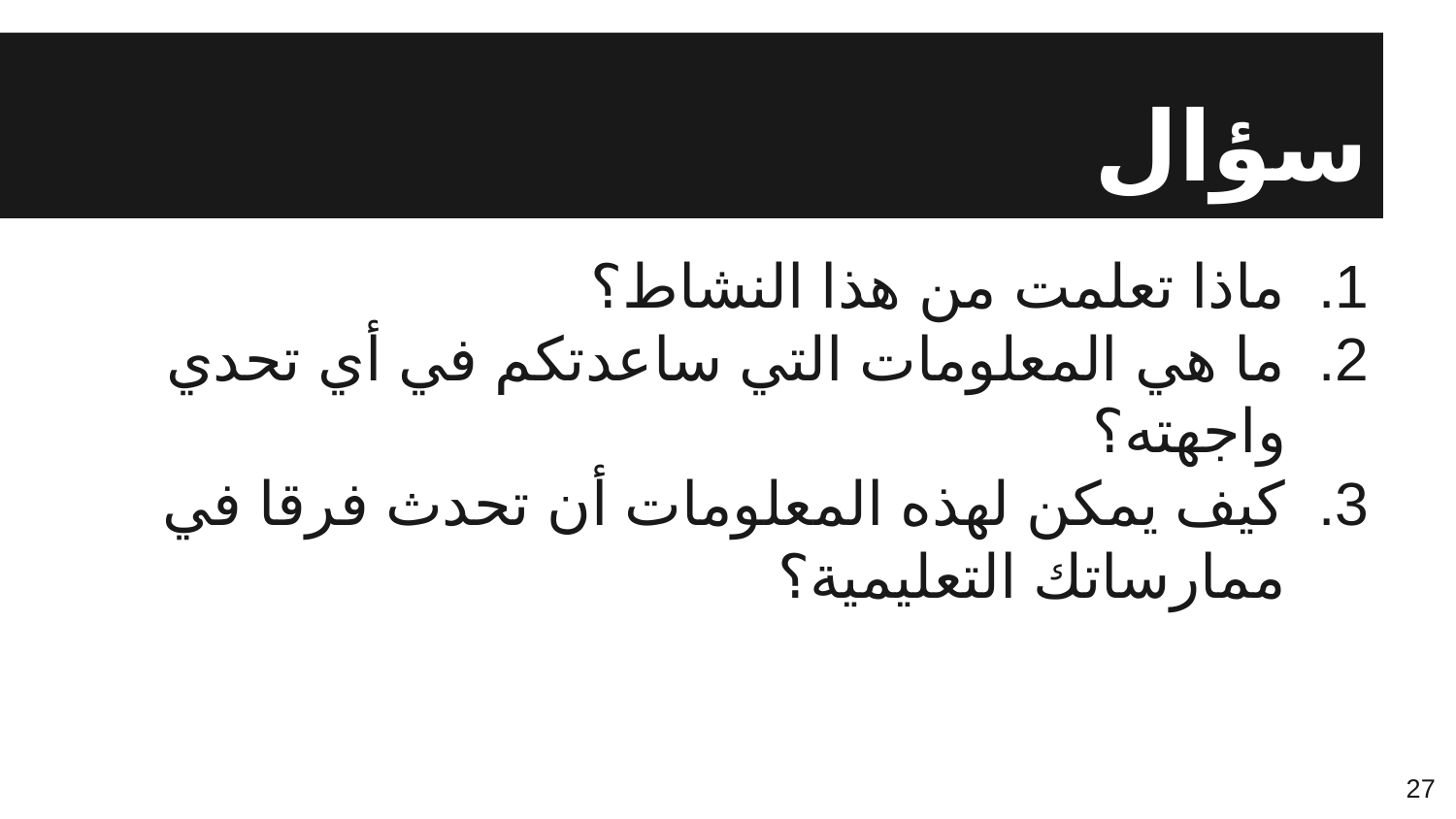

# سؤال
ماذا تعلمت من هذا النشاط؟
ما هي المعلومات التي ساعدتكم في أي تحدي واجهته؟
كيف يمكن لهذه المعلومات أن تحدث فرقا في ممارساتك التعليمية؟
27